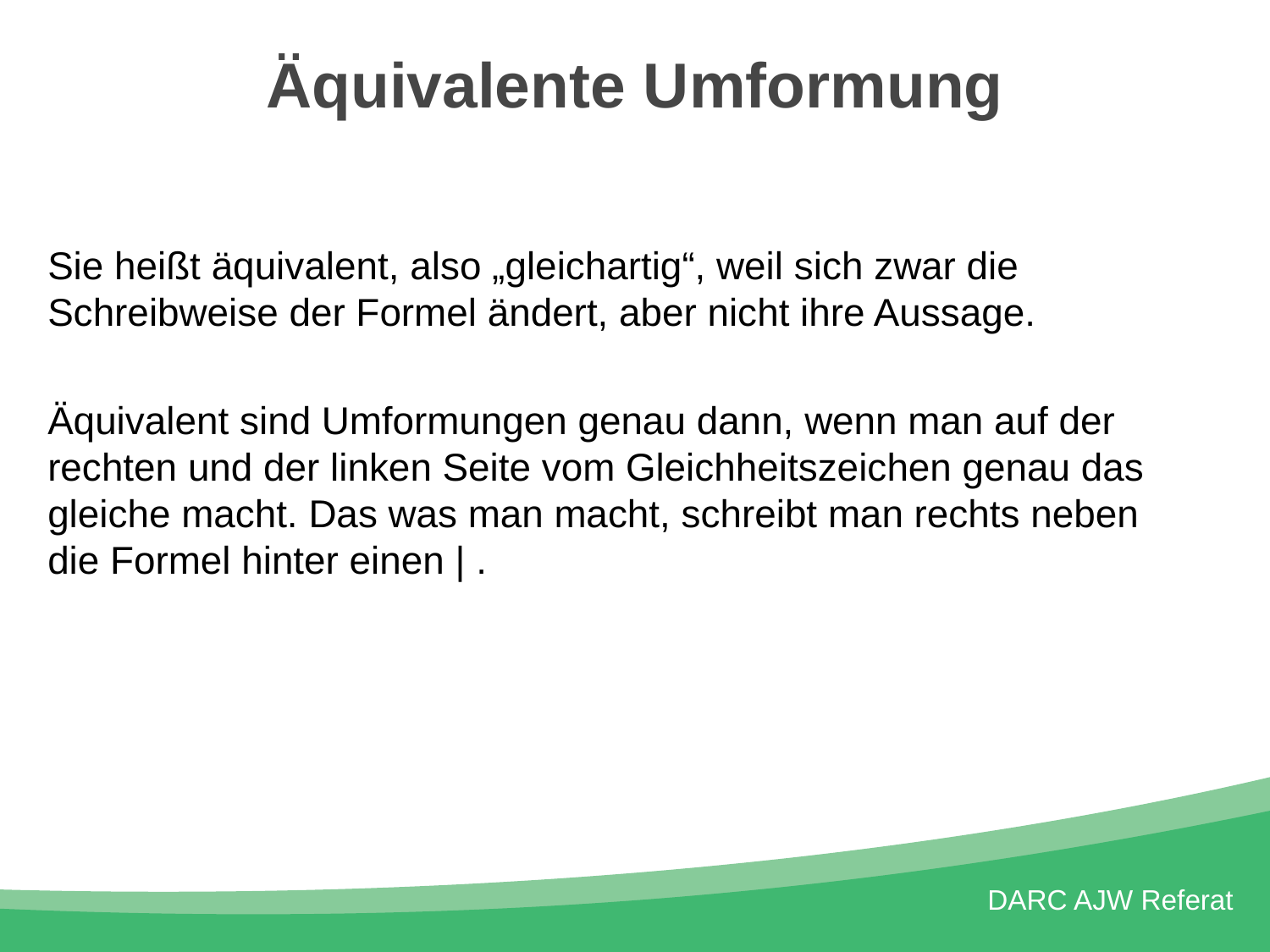

# Äquivalente Umformung

Sie heißt äquivalent, also „gleichartig“, weil sich zwar die Schreibweise der Formel ändert, aber nicht ihre Aussage.

Äquivalent sind Umformungen genau dann, wenn man auf der rechten und der linken Seite vom Gleichheitszeichen genau das gleiche macht. Das was man macht, schreibt man rechts neben die Formel hinter einen | .